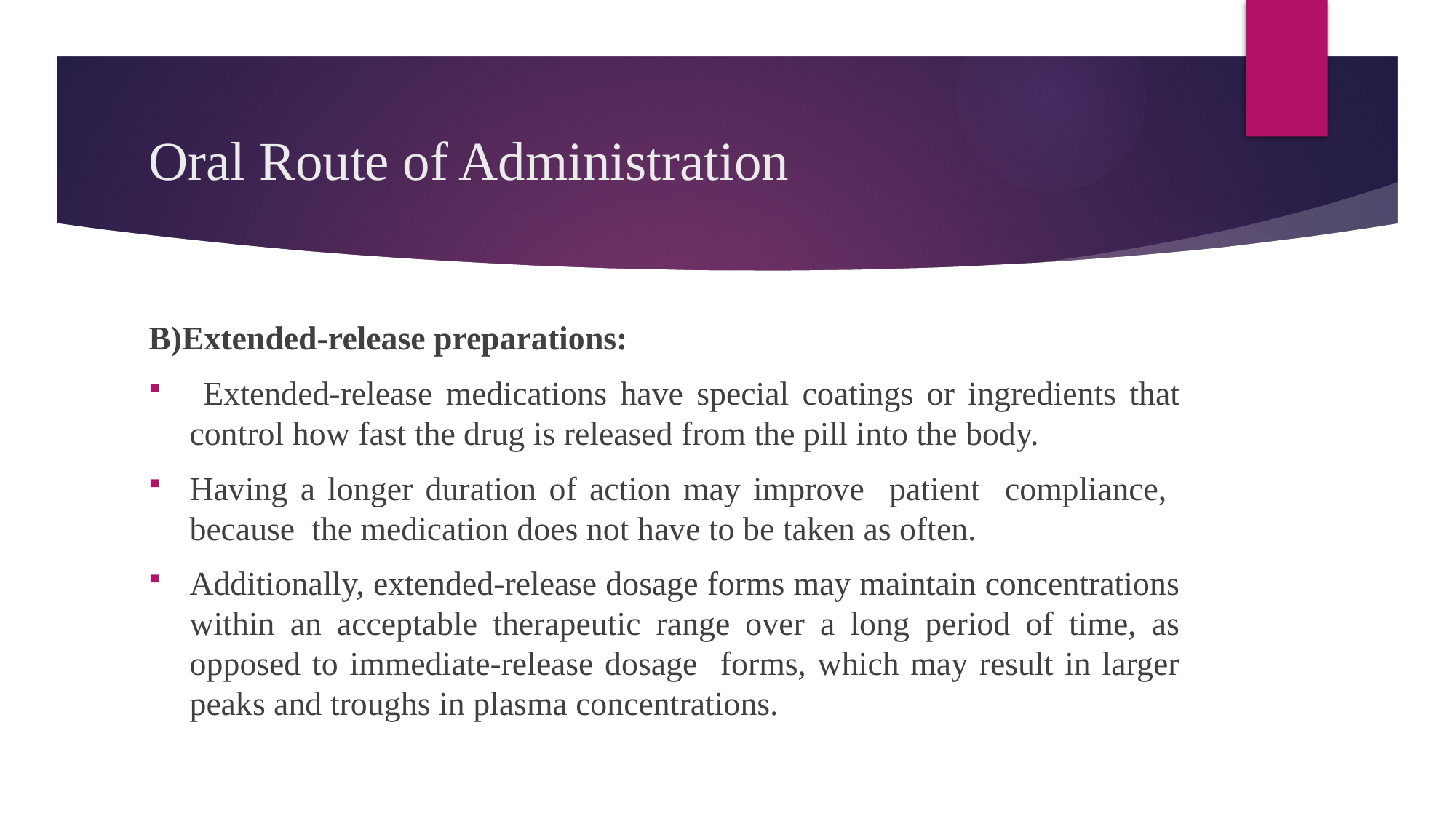

# Oral Route of Administration
B)Extended-release preparations:
 Extended-release medications have special coatings or ingredients that control how fast the drug is released from the pill into the body.
Having a longer duration of action may improve  patient  compliance,  because  the medication does not have to be taken as often.
Additionally, extended-release dosage forms may maintain concentrations within an acceptable therapeutic range over a long period of time, as opposed to immediate-release dosage  forms, which may result in larger peaks and troughs in plasma concentrations.